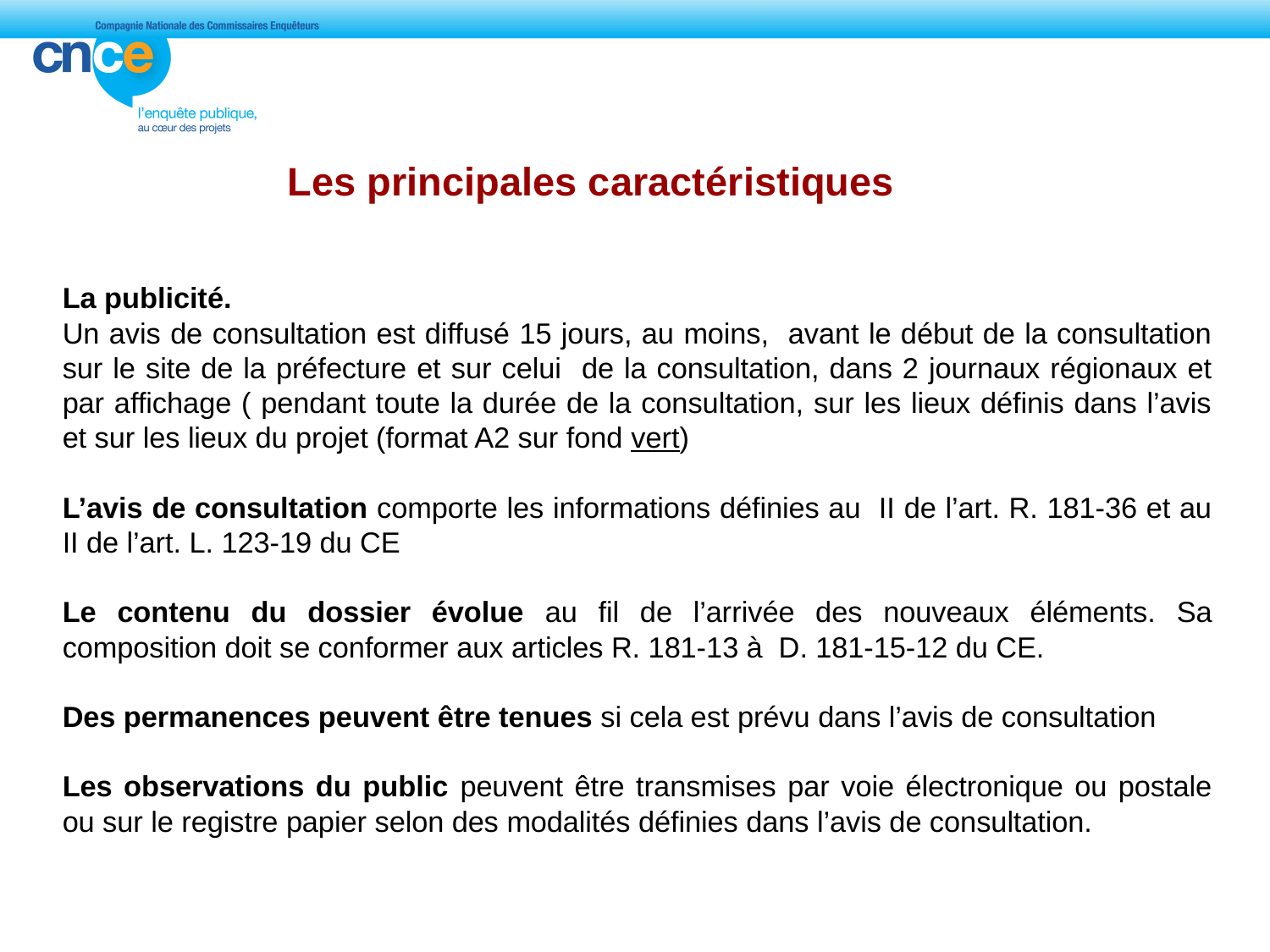

Les principales caractéristiques
La publicité.
Un avis de consultation est diffusé 15 jours, au moins,  avant le début de la consultation sur le site de la préfecture et sur celui  de la consultation, dans 2 journaux régionaux et par affichage ( pendant toute la durée de la consultation, sur les lieux définis dans l’avis et sur les lieux du projet (format A2 sur fond vert)

L’avis de consultation comporte les informations définies au  II de l’art. R. 181-36 et au II de l’art. L. 123-19 du CE

Le contenu du dossier évolue au fil de l’arrivée des nouveaux éléments. Sa composition doit se conformer aux articles R. 181-13 à  D. 181-15-12 du CE.

Des permanences peuvent être tenues si cela est prévu dans l’avis de consultation

Les observations du public peuvent être transmises par voie électronique ou postale ou sur le registre papier selon des modalités définies dans l’avis de consultation.